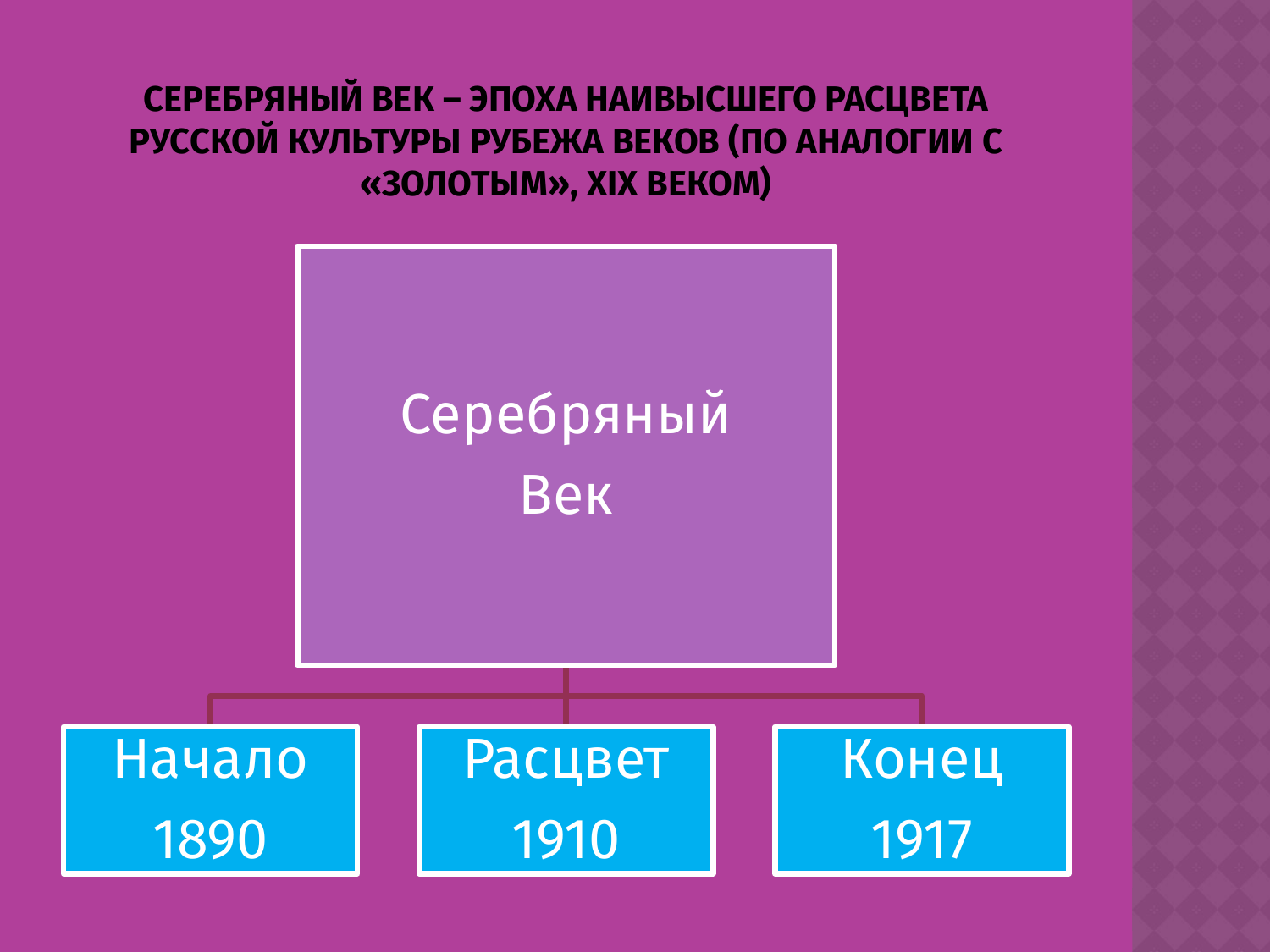

# Серебряный век – эпоха наивысшего расцвета русской культуры рубежа веков (по аналогии с «золотым», ХIХ веком)
Серебряный
Век
Начало
1890
Расцвет
1910
Конец
1917